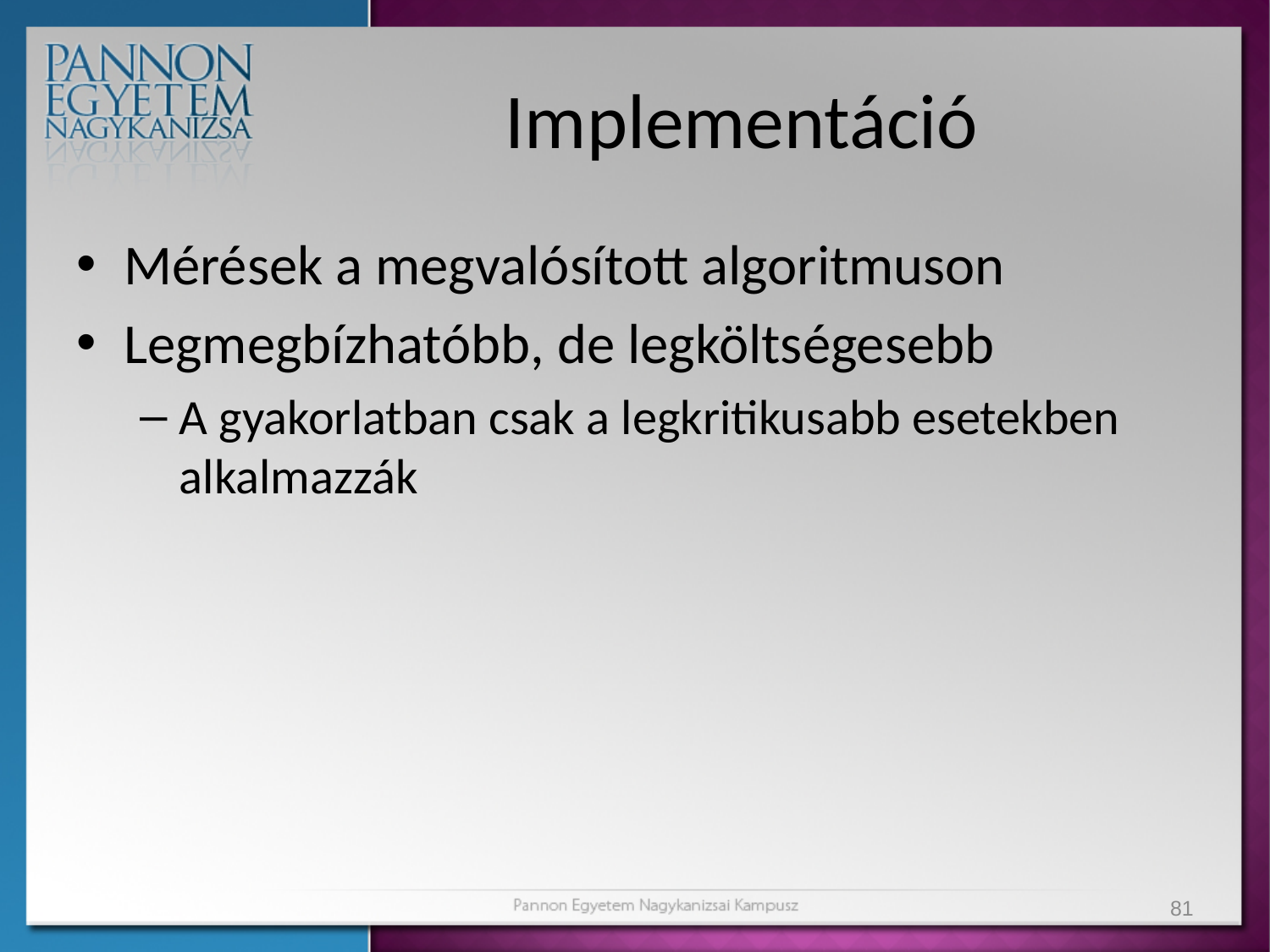

# Implementáció
Mérések a megvalósított algoritmuson
Legmegbízhatóbb, de legköltségesebb
A gyakorlatban csak a legkritikusabb esetekben alkalmazzák
81